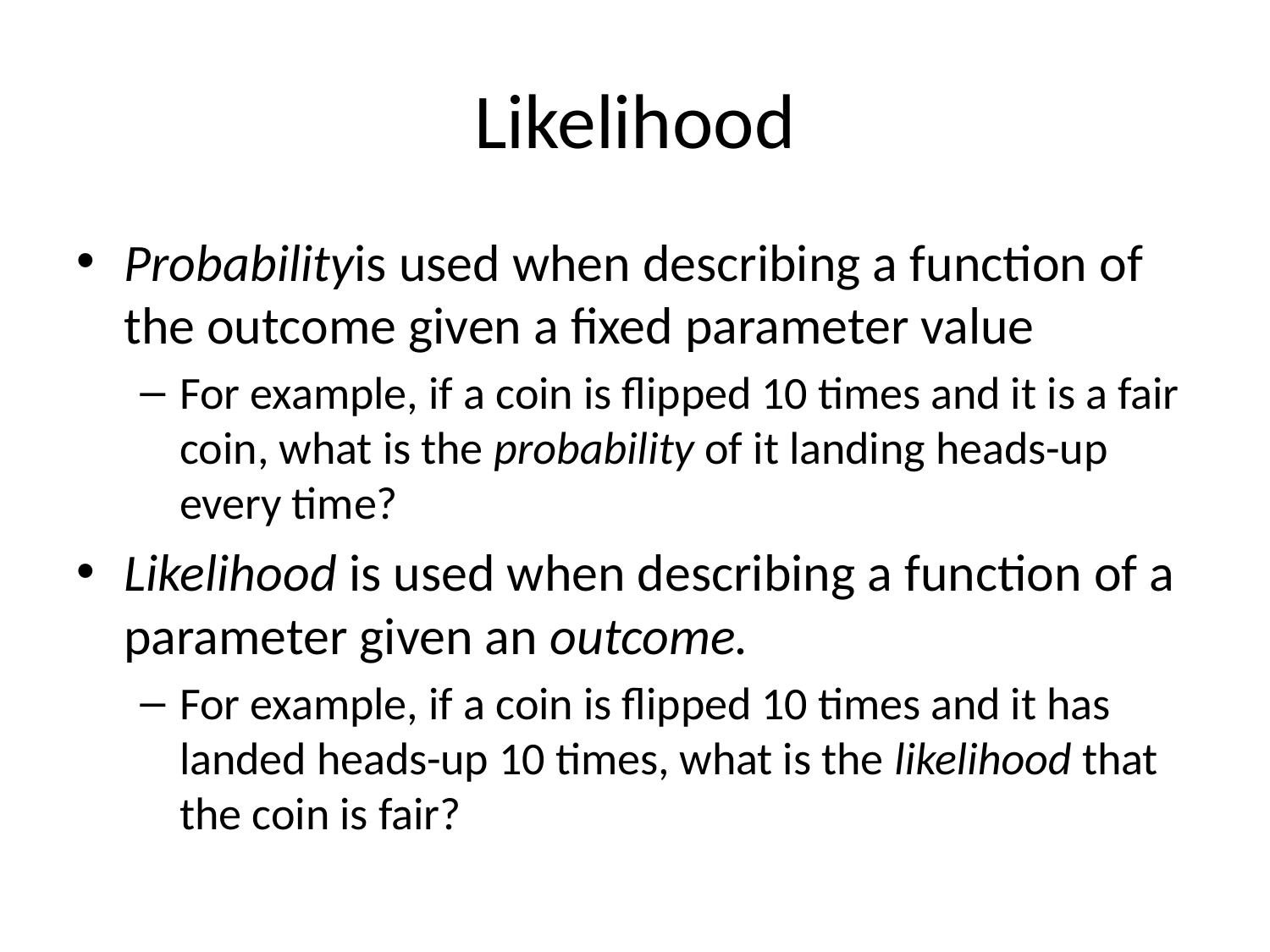

# Likelihood
Probabilityis used when describing a function of the outcome given a fixed parameter value
For example, if a coin is flipped 10 times and it is a fair coin, what is the probability of it landing heads-up every time?
Likelihood is used when describing a function of a parameter given an outcome.
For example, if a coin is flipped 10 times and it has landed heads-up 10 times, what is the likelihood that the coin is fair?